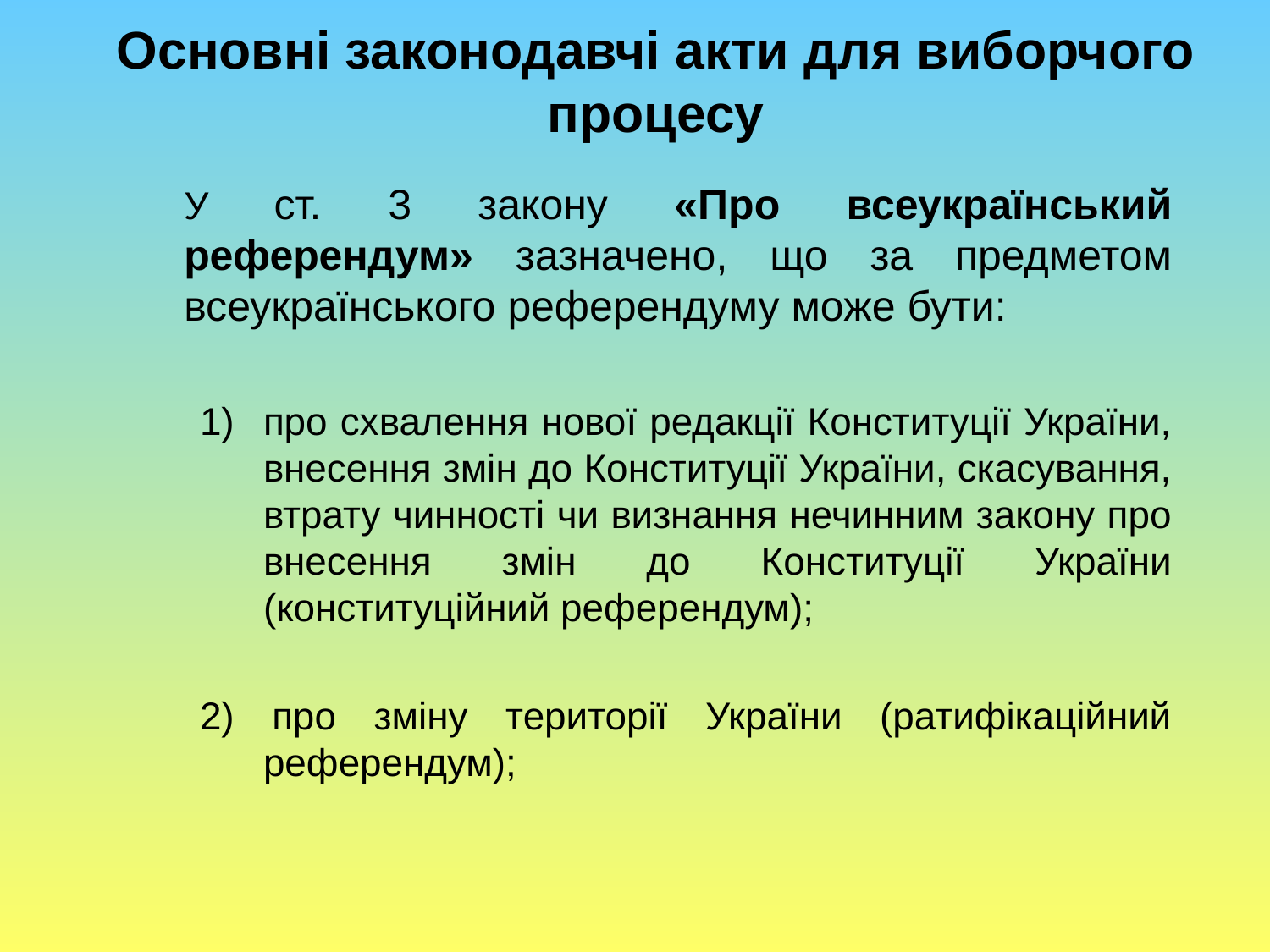

# Основні законодавчі акти для виборчого процесу

	У ст. 3 закону «Про всеукраїнський референдум» зазначено, що за предметом всеукраїнського референдуму може бути:

про схвалення нової редакції Конституції України, внесення змін до Конституції України, скасування, втрату чинності чи визнання нечинним закону про внесення змін до Конституції України (конституційний референдум);

2) про зміну території України (ратифікаційний референдум);